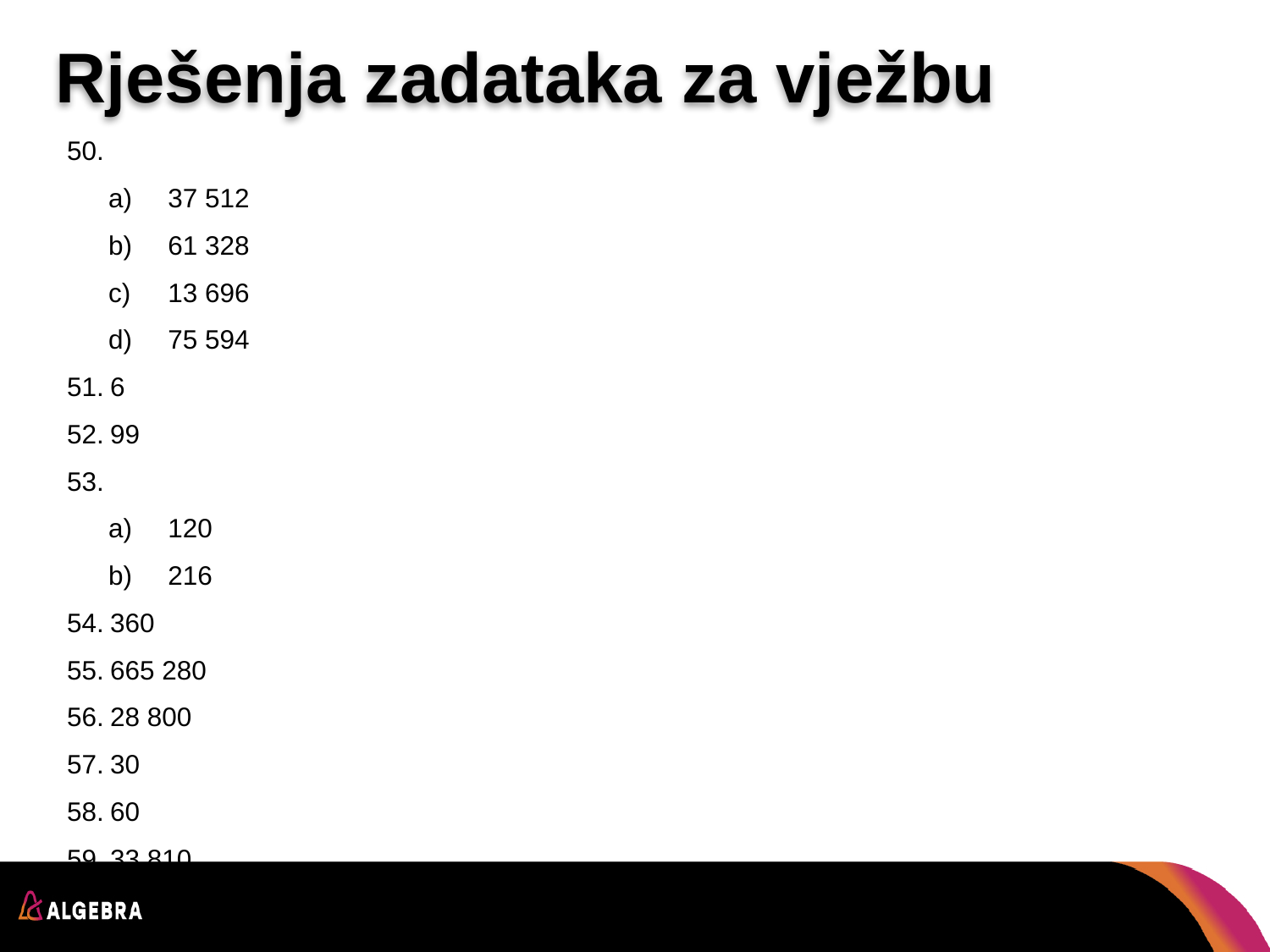

# Rješenja zadataka za vježbu

37 512
61 328
13 696
75 594
6
99

120
216
360
665 280
28 800
30
60
33 810